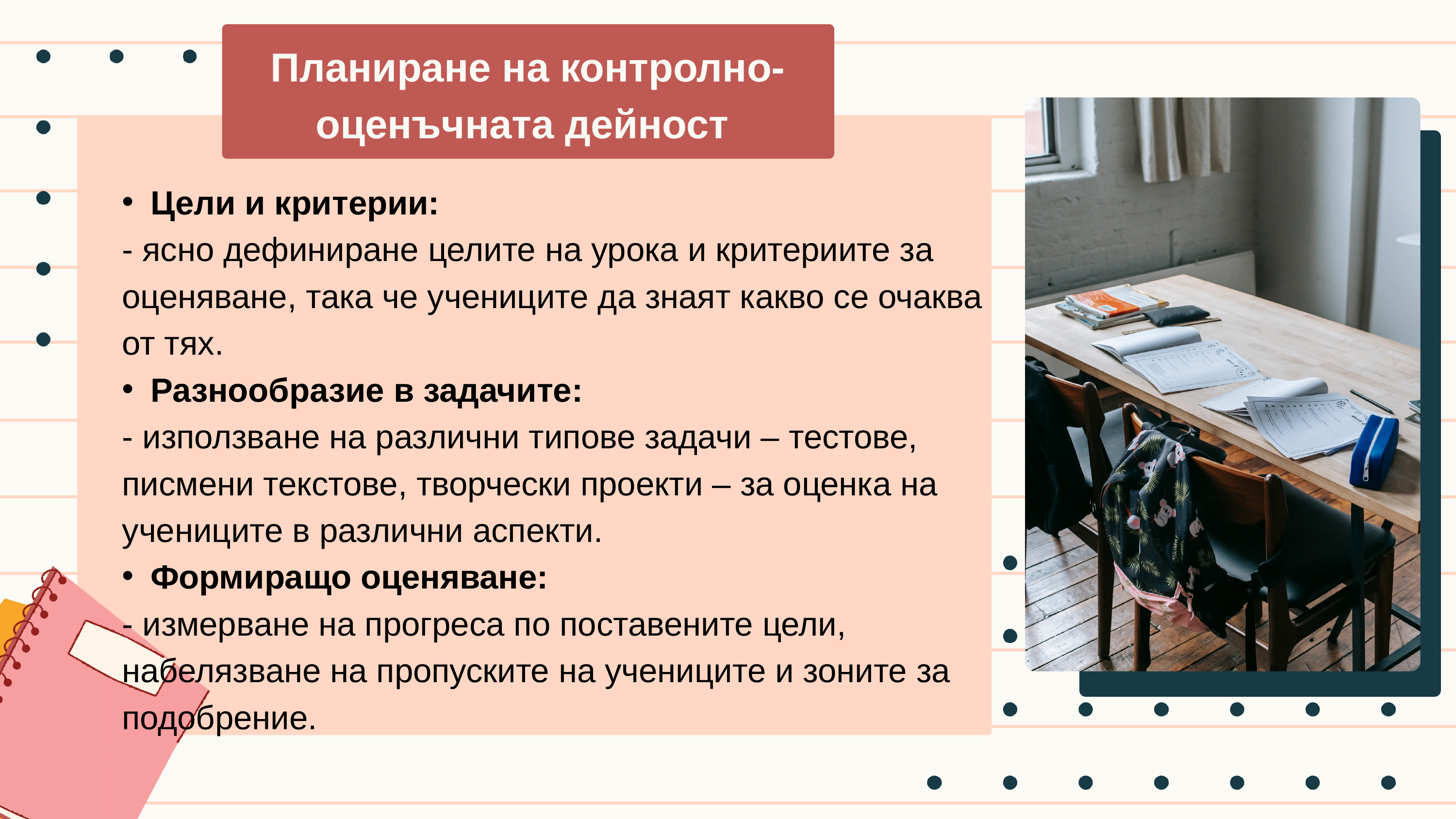

Планиране на контролно-оценъчната дейност

Цели и критерии:
- ясно дефиниране целите на урока и критериите за оценяване, така че учениците да знаят какво се очаква от тях.
Разнообразие в задачите:
- използване на различни типове задачи – тестове, писмени текстове, творчески проекти – за оценка на учениците в различни аспекти.
Формиращо оценяване:
- измерване на прогреса по поставените цели, набелязване на пропуските на учениците и зоните за подобрение.